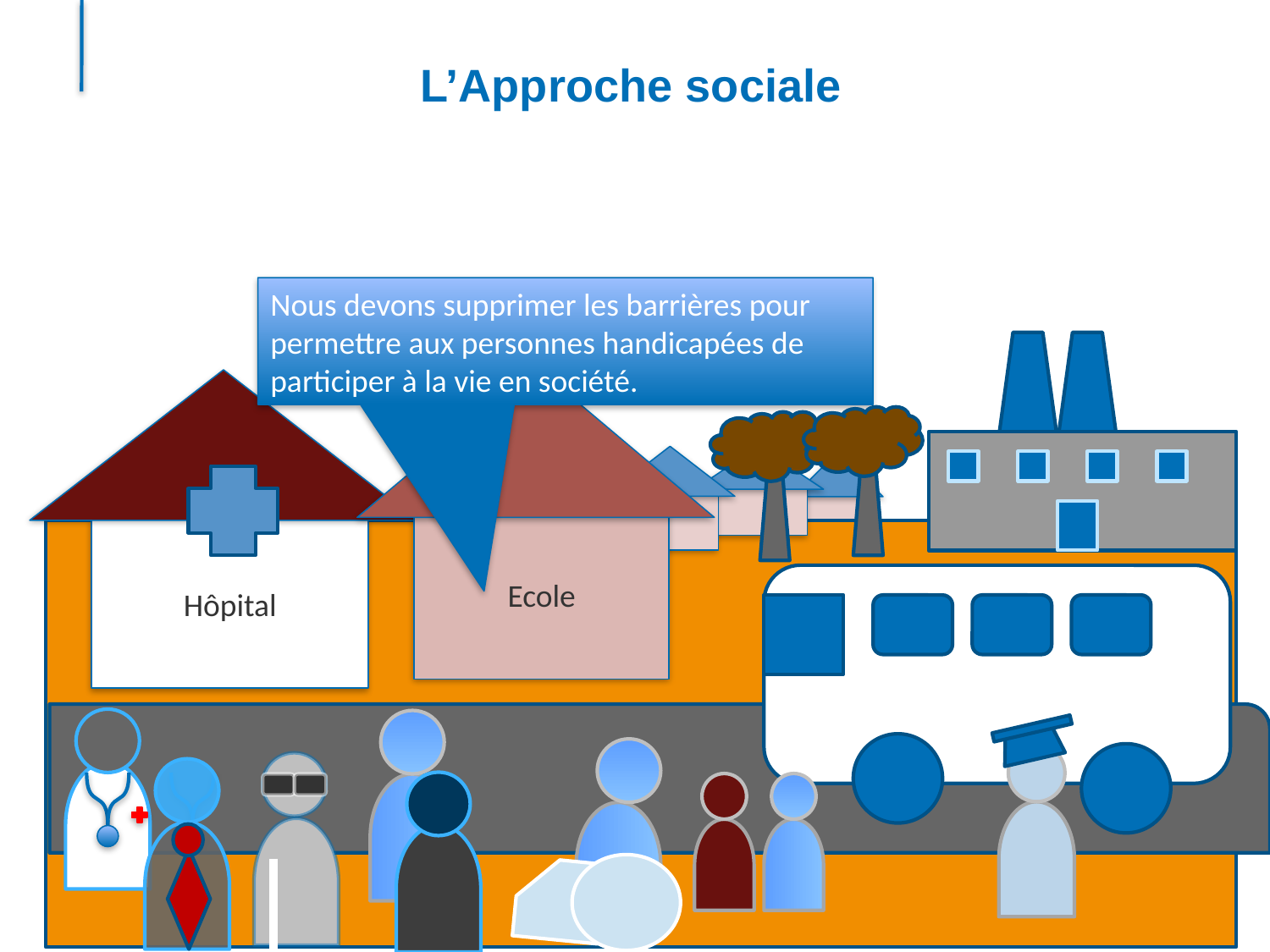

# L’Approche sociale
Nous devons supprimer les barrières pour permettre aux personnes handicapées de participer à la vie en société.

Ecole

Hôpital